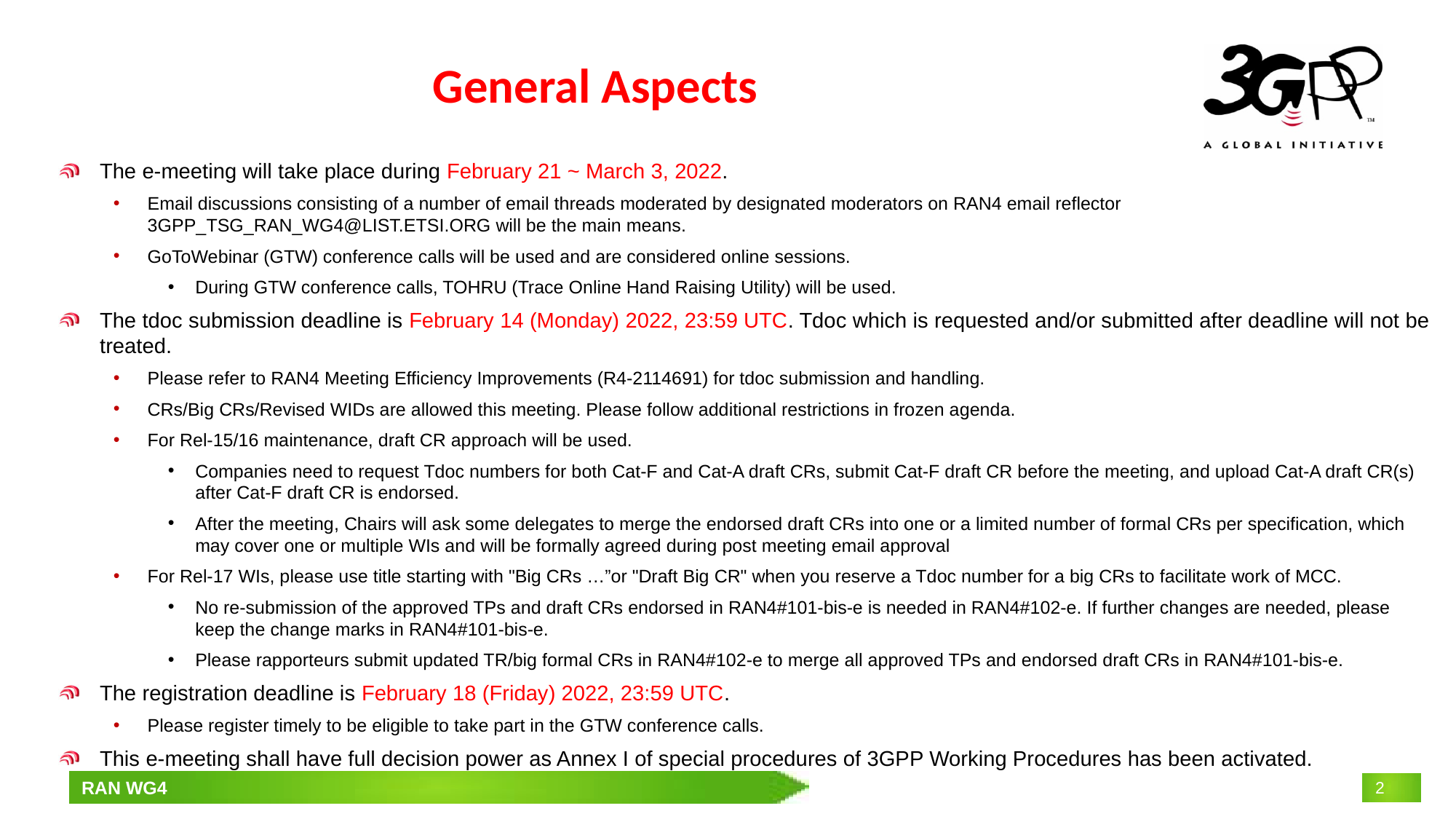

# General Aspects
The e-meeting will take place during February 21 ~ March 3, 2022.
Email discussions consisting of a number of email threads moderated by designated moderators on RAN4 email reflector 3GPP_TSG_RAN_WG4@LIST.ETSI.ORG will be the main means.
GoToWebinar (GTW) conference calls will be used and are considered online sessions.
During GTW conference calls, TOHRU (Trace Online Hand Raising Utility) will be used.
The tdoc submission deadline is February 14 (Monday) 2022, 23:59 UTC. Tdoc which is requested and/or submitted after deadline will not be treated.
Please refer to RAN4 Meeting Efficiency Improvements (R4-2114691) for tdoc submission and handling.
CRs/Big CRs/Revised WIDs are allowed this meeting. Please follow additional restrictions in frozen agenda.
For Rel-15/16 maintenance, draft CR approach will be used.
Companies need to request Tdoc numbers for both Cat-F and Cat-A draft CRs, submit Cat-F draft CR before the meeting, and upload Cat-A draft CR(s) after Cat-F draft CR is endorsed.
After the meeting, Chairs will ask some delegates to merge the endorsed draft CRs into one or a limited number of formal CRs per specification, which may cover one or multiple WIs and will be formally agreed during post meeting email approval
For Rel-17 WIs, please use title starting with "Big CRs …”or "Draft Big CR" when you reserve a Tdoc number for a big CRs to facilitate work of MCC.
No re-submission of the approved TPs and draft CRs endorsed in RAN4#101-bis-e is needed in RAN4#102-e. If further changes are needed, please keep the change marks in RAN4#101-bis-e.
Please rapporteurs submit updated TR/big formal CRs in RAN4#102-e to merge all approved TPs and endorsed draft CRs in RAN4#101-bis-e.
The registration deadline is February 18 (Friday) 2022, 23:59 UTC.
Please register timely to be eligible to take part in the GTW conference calls.
This e-meeting shall have full decision power as Annex I of special procedures of 3GPP Working Procedures has been activated.